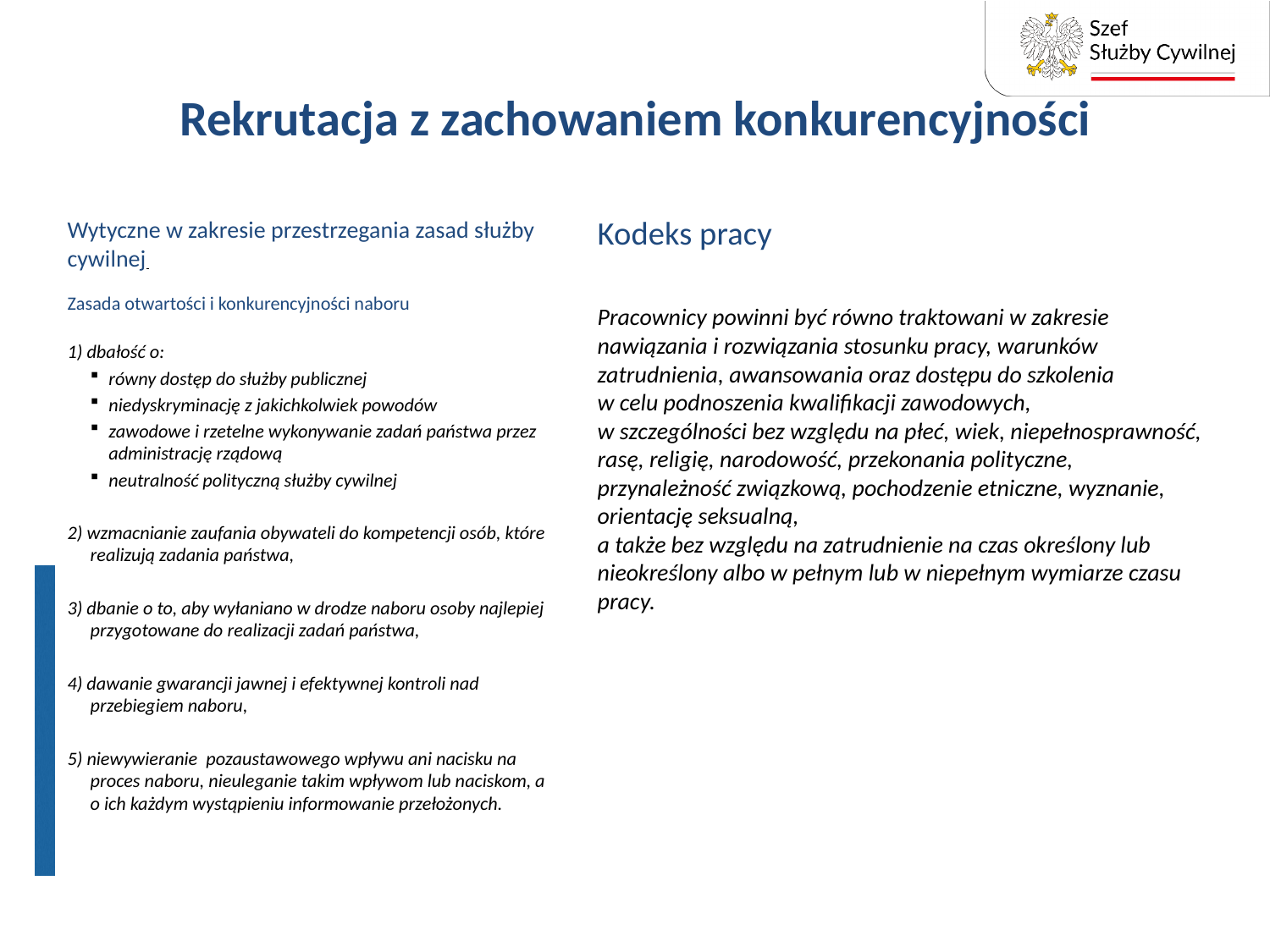

# Rekrutacja z zachowaniem konkurencyjności
Wytyczne w zakresie przestrzegania zasad służby cywilnej
Zasada otwartości i konkurencyjności naboru
1) dbałość o:
równy dostęp do służby publicznej
niedyskryminację z jakichkolwiek powodów
zawodowe i rzetelne wykonywanie zadań państwa przez administrację rządową
neutralność polityczną służby cywilnej

2) wzmacnianie zaufania obywateli do kompetencji osób, które realizują zadania państwa,

3) dbanie o to, aby wyłaniano w drodze naboru osoby najlepiej przygotowane do realizacji zadań państwa,

4) dawanie gwarancji jawnej i efektywnej kontroli nad przebiegiem naboru,

5) niewywieranie  pozaustawowego wpływu ani nacisku na proces naboru, nieuleganie takim wpływom lub naciskom, a o ich każdym wystąpieniu informowanie przełożonych.

Kodeks pracy

Pracownicy powinni być równo traktowani w zakresie nawiązania i rozwiązania stosunku pracy, warunków zatrudnienia, awansowania oraz dostępu do szkolenia
w celu podnoszenia kwalifikacji zawodowych,
w szczególności bez względu na płeć, wiek, niepełnosprawność, rasę, religię, narodowość, przekonania polityczne, przynależność związkową, pochodzenie etniczne, wyznanie, orientację seksualną,
a także bez względu na zatrudnienie na czas określony lub nieokreślony albo w pełnym lub w niepełnym wymiarze czasu pracy.